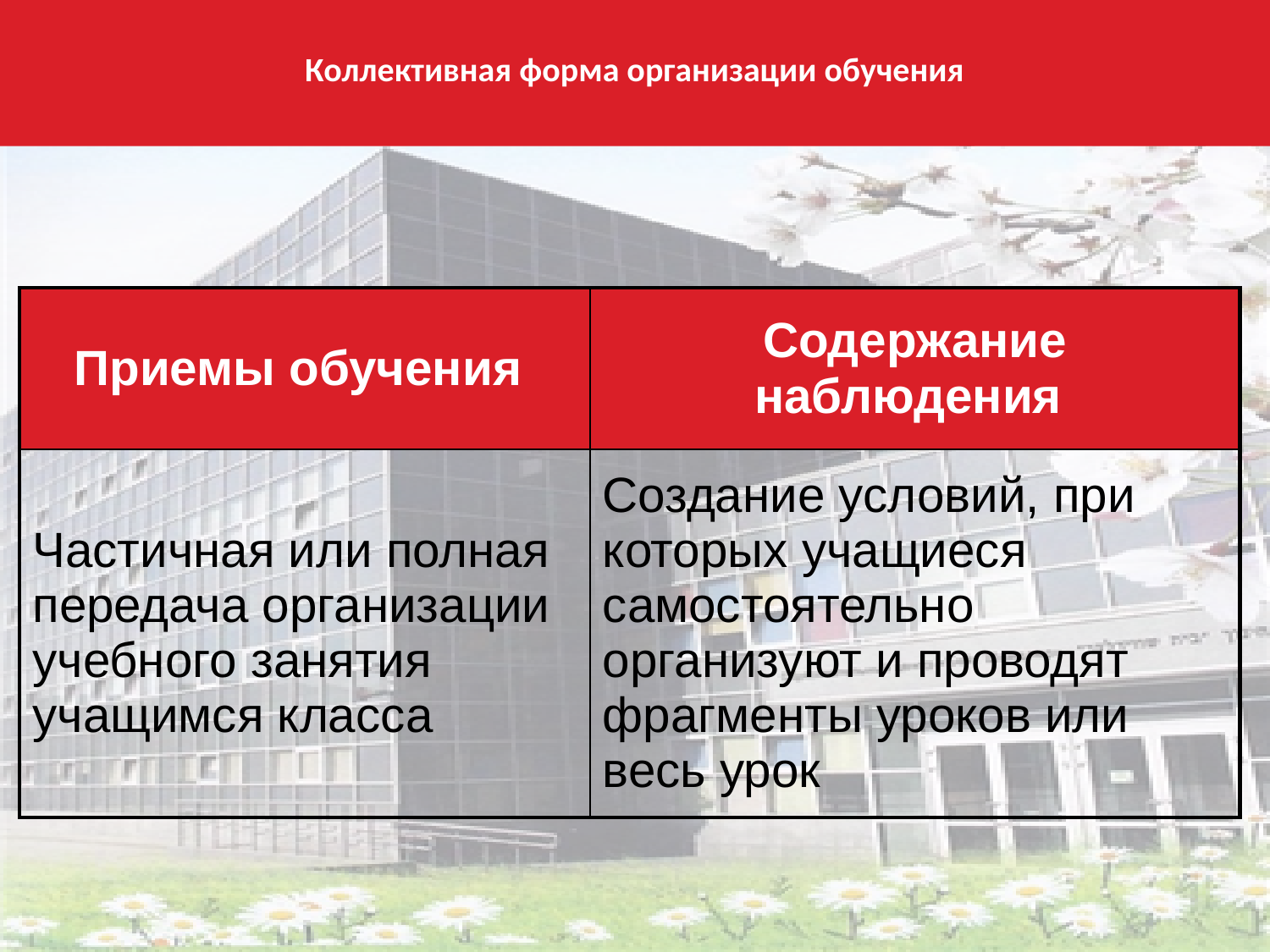

# Коллективная форма организации обучения
| Приемы обучения | Содержание наблюдения |
| --- | --- |
| Частичная или полная передача организации учебного занятия учащимся класса | Создание условий, при которых учащиеся самостоятельно организуют и проводят фрагменты уроков или весь урок |